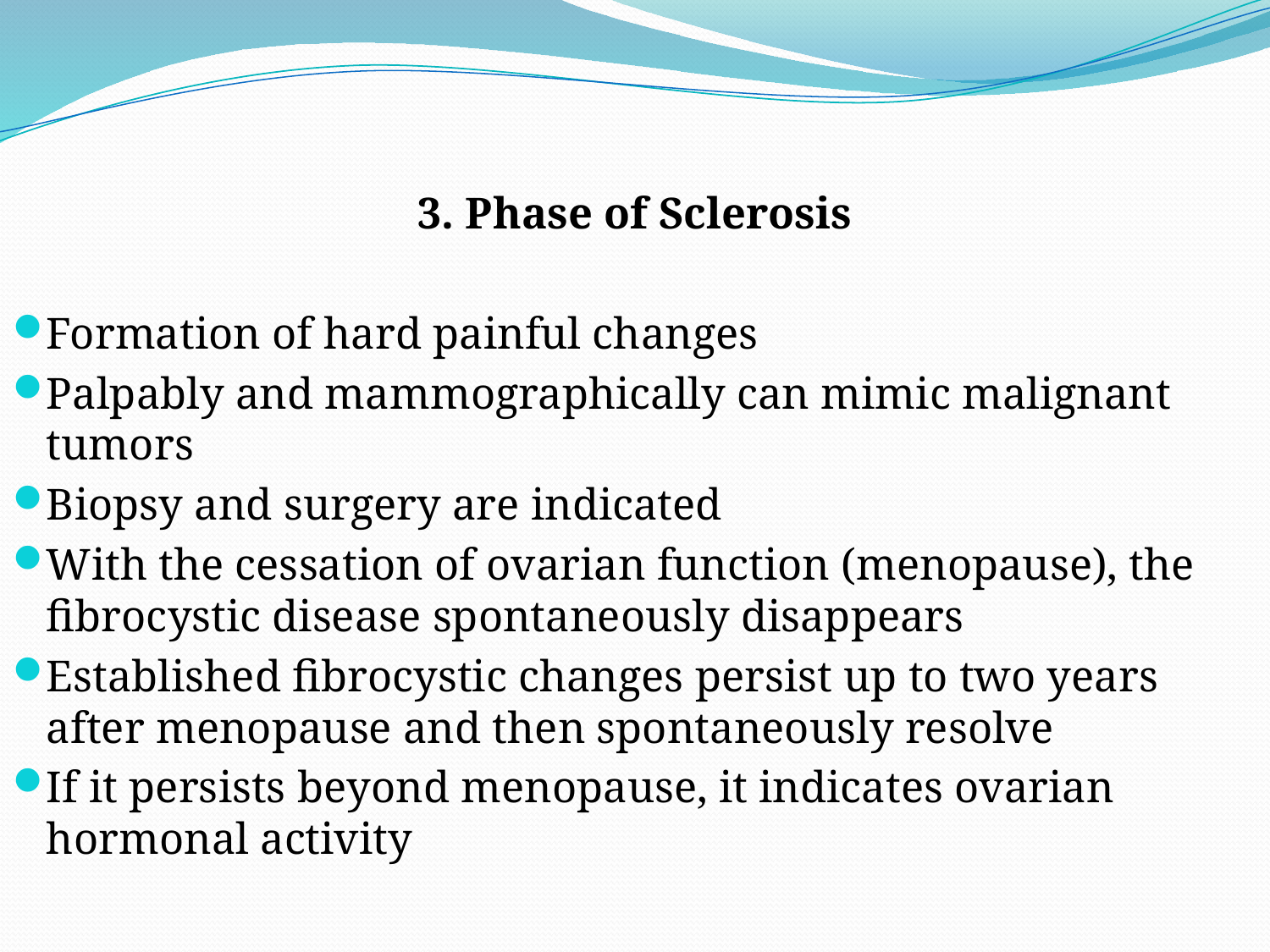

#
3. Phase of Sclerosis

Formation of hard painful changes
Palpably and mammographically can mimic malignant tumors
Biopsy and surgery are indicated
With the cessation of ovarian function (menopause), the fibrocystic disease spontaneously disappears
Established fibrocystic changes persist up to two years after menopause and then spontaneously resolve
If it persists beyond menopause, it indicates ovarian hormonal activity